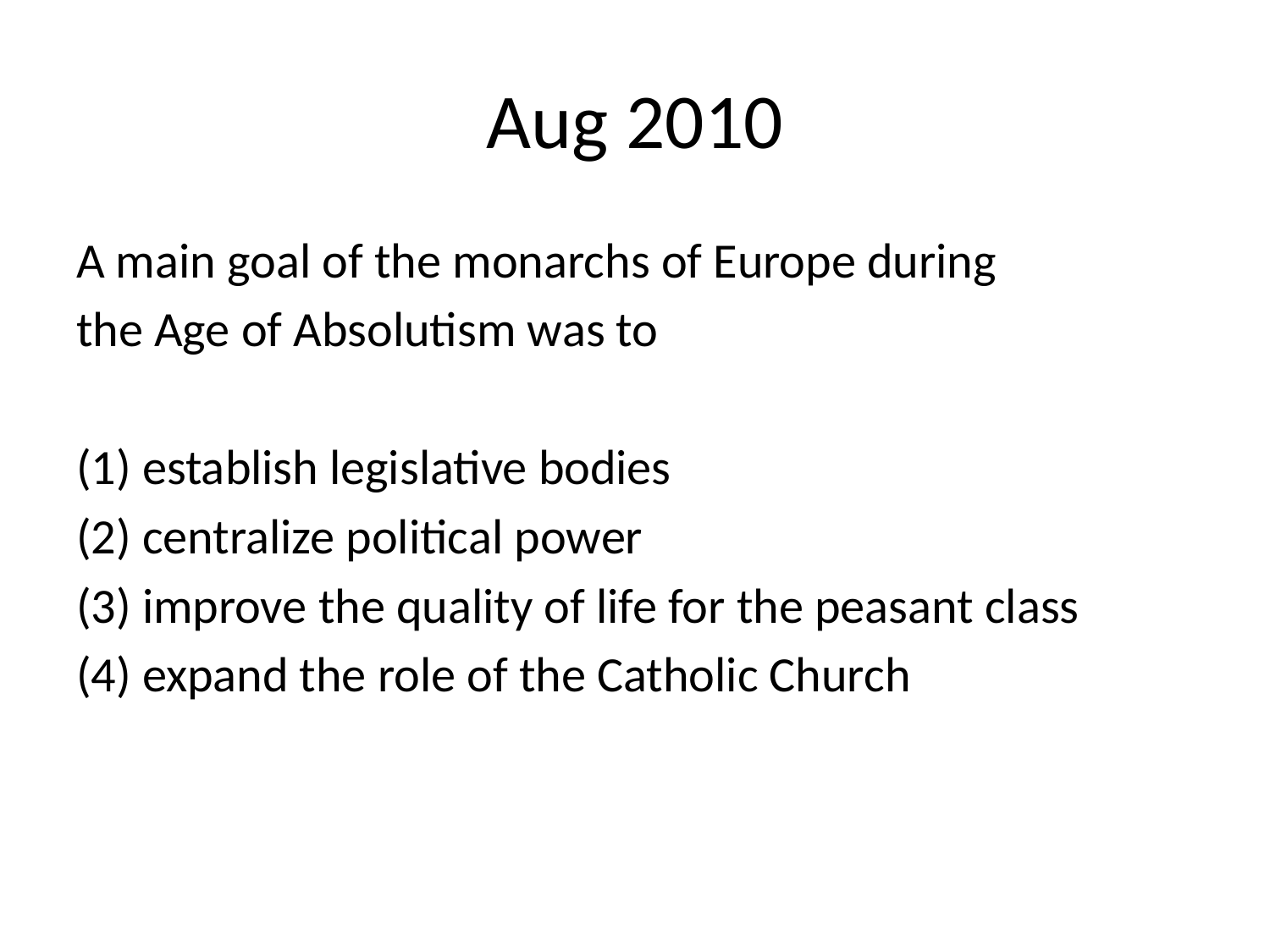

# Aug 2010
A main goal of the monarchs of Europe during
the Age of Absolutism was to

(1) establish legislative bodies
(2) centralize political power
(3) improve the quality of life for the peasant class
(4) expand the role of the Catholic Church